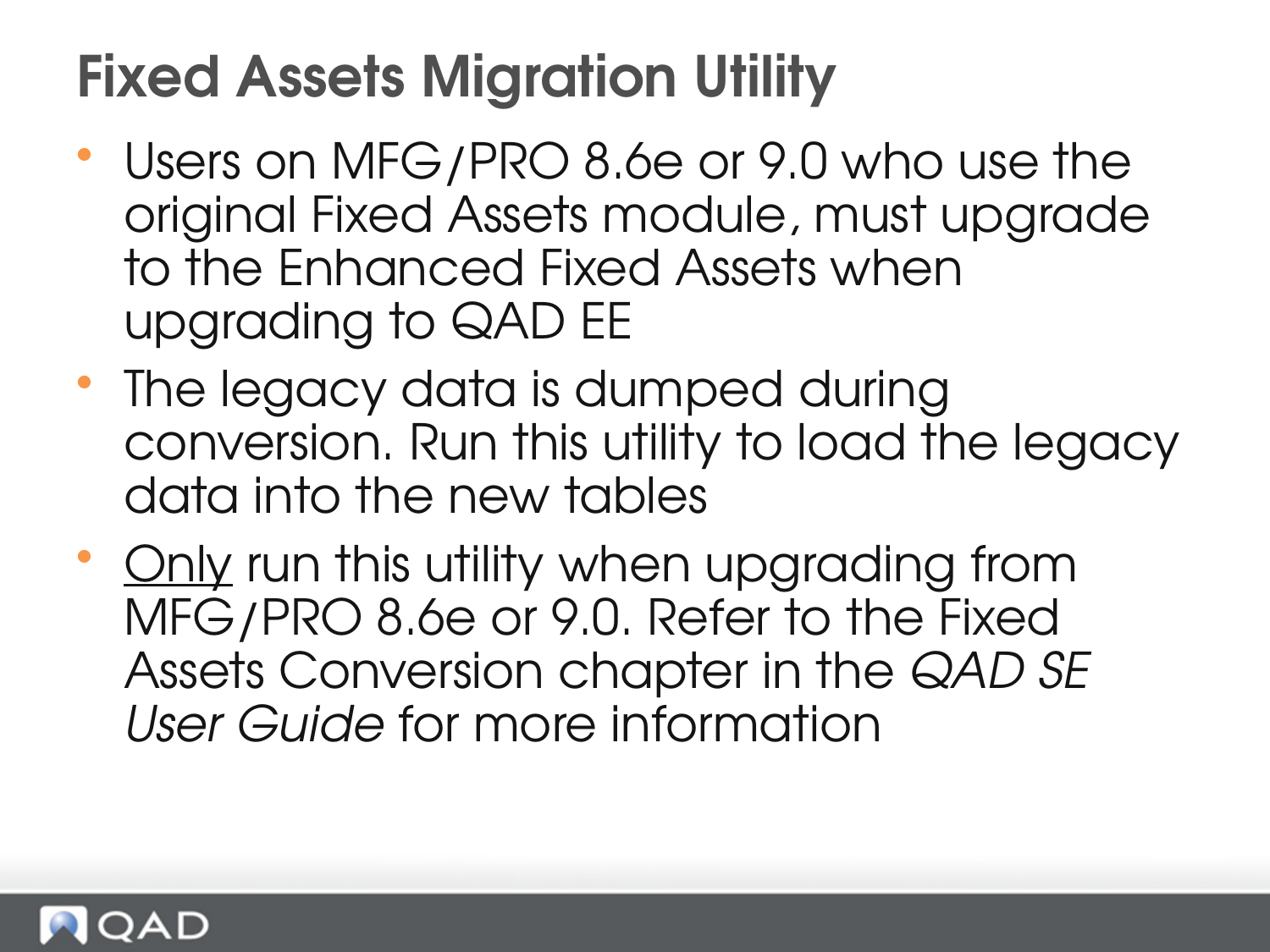

# Fixed Assets Migration Utility

Users on MFG/PRO 8.6e or 9.0 who use the original Fixed Assets module, must upgrade to the Enhanced Fixed Assets when upgrading to QAD EE
The legacy data is dumped during conversion. Run this utility to load the legacy data into the new tables
Only run this utility when upgrading from MFG/PRO 8.6e or 9.0. Refer to the Fixed Assets Conversion chapter in the QAD SE User Guide for more information